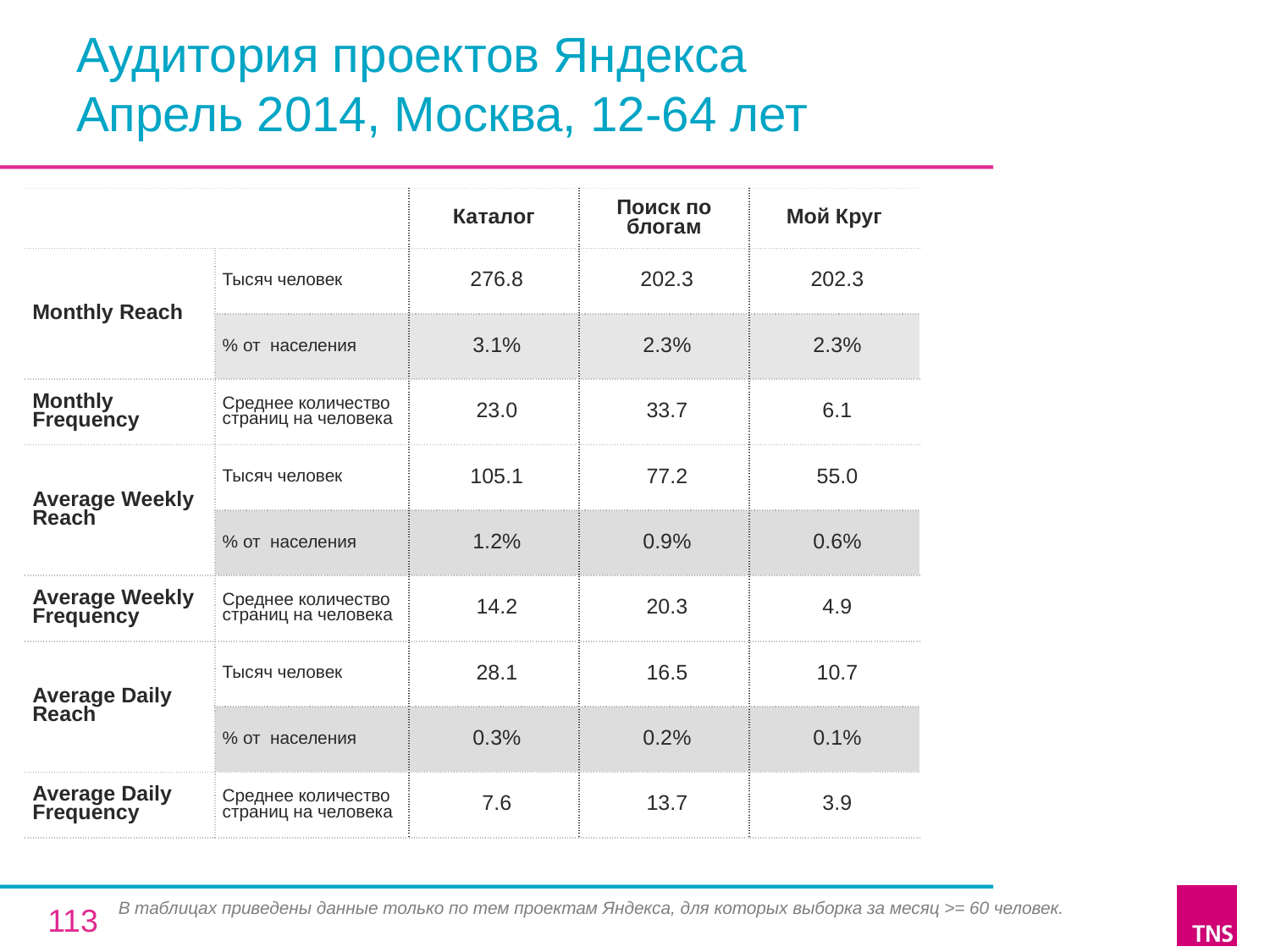

# Аудитория проектов Яндекса Апрель 2014, Москва, 12-64 лет
|  |  | Каталог | Поиск по блогам | Мой Круг |
| --- | --- | --- | --- | --- |
| Monthly Reach | Тысяч человек | 276.8 | 202.3 | 202.3 |
|  | % от населения | 3.1% | 2.3% | 2.3% |
| Monthly Frequency | Среднее количество страниц на человека | 23.0 | 33.7 | 6.1 |
| Average Weekly Reach | Тысяч человек | 105.1 | 77.2 | 55.0 |
|  | % от населения | 1.2% | 0.9% | 0.6% |
| Average Weekly Frequency | Среднее количество страниц на человека | 14.2 | 20.3 | 4.9 |
| Average Daily Reach | Тысяч человек | 28.1 | 16.5 | 10.7 |
|  | % от населения | 0.3% | 0.2% | 0.1% |
| Average Daily Frequency | Среднее количество страниц на человека | 7.6 | 13.7 | 3.9 |
В таблицах приведены данные только по тем проектам Яндекса, для которых выборка за месяц >= 60 человек.
113